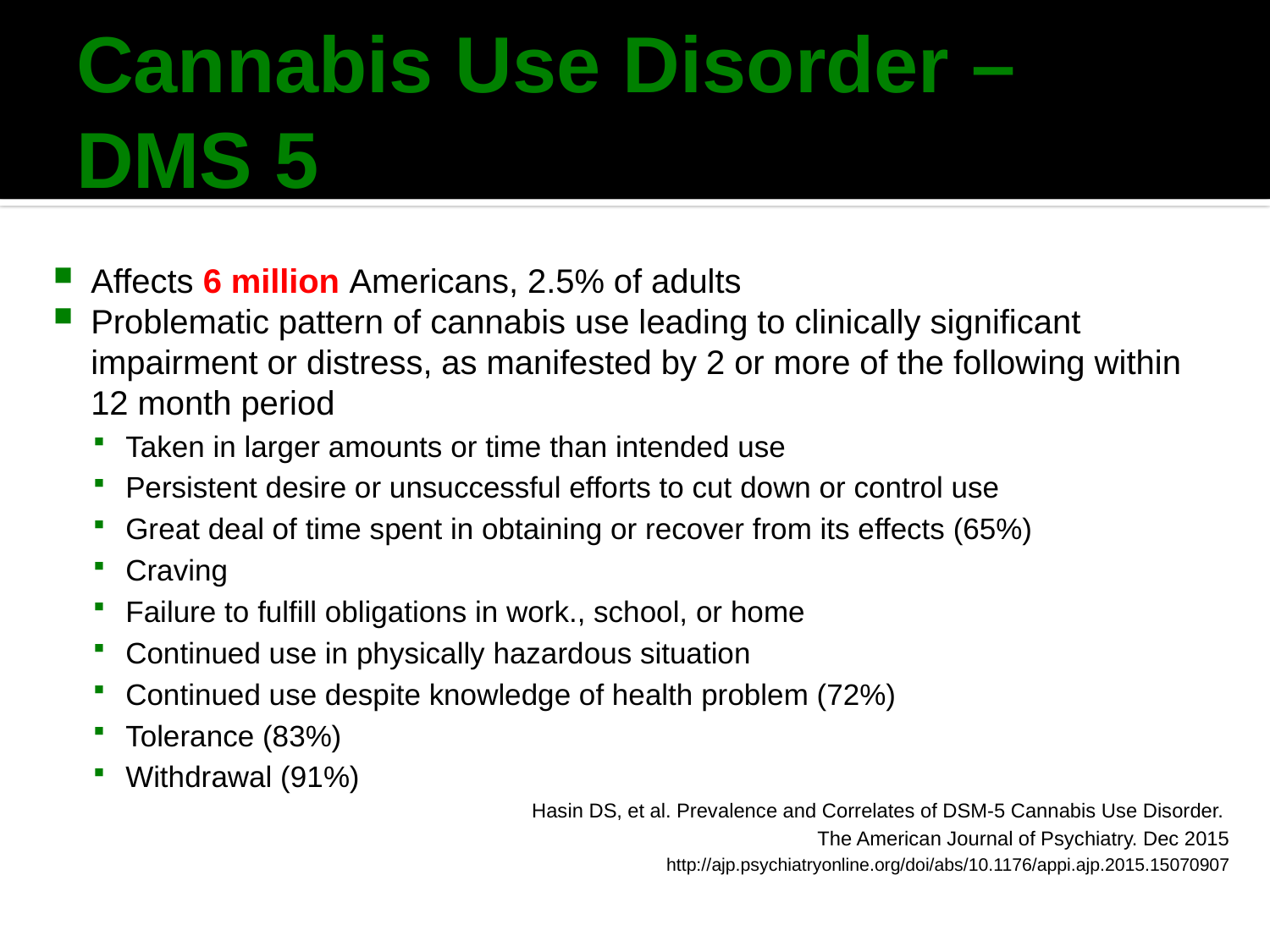

# Cannabis Use Disorder – DMS 5
Affects 6 million Americans, 2.5% of adults
Problematic pattern of cannabis use leading to clinically significant impairment or distress, as manifested by 2 or more of the following within 12 month period
Taken in larger amounts or time than intended use
Persistent desire or unsuccessful efforts to cut down or control use
Great deal of time spent in obtaining or recover from its effects (65%)
Craving
Failure to fulfill obligations in work., school, or home
Continued use in physically hazardous situation
Continued use despite knowledge of health problem (72%)
Tolerance (83%)
Withdrawal (91%)
Hasin DS, et al. Prevalence and Correlates of DSM-5 Cannabis Use Disorder.
The American Journal of Psychiatry. Dec 2015
http://ajp.psychiatryonline.org/doi/abs/10.1176/appi.ajp.2015.15070907